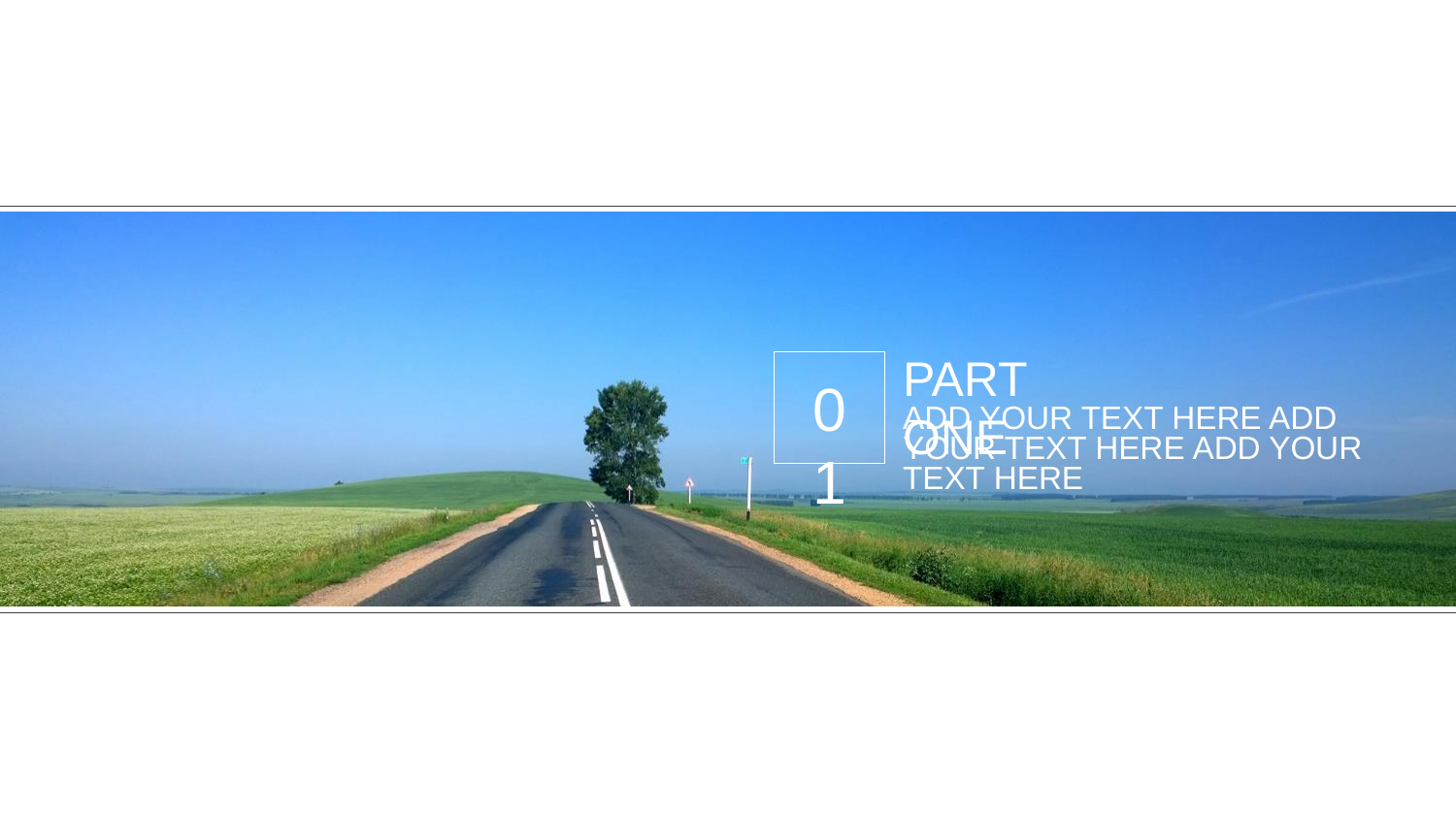

PART ONE

0 1
ADD YOUR TEXT HERE ADD YOUR TEXT HERE ADD YOUR TEXT HERE